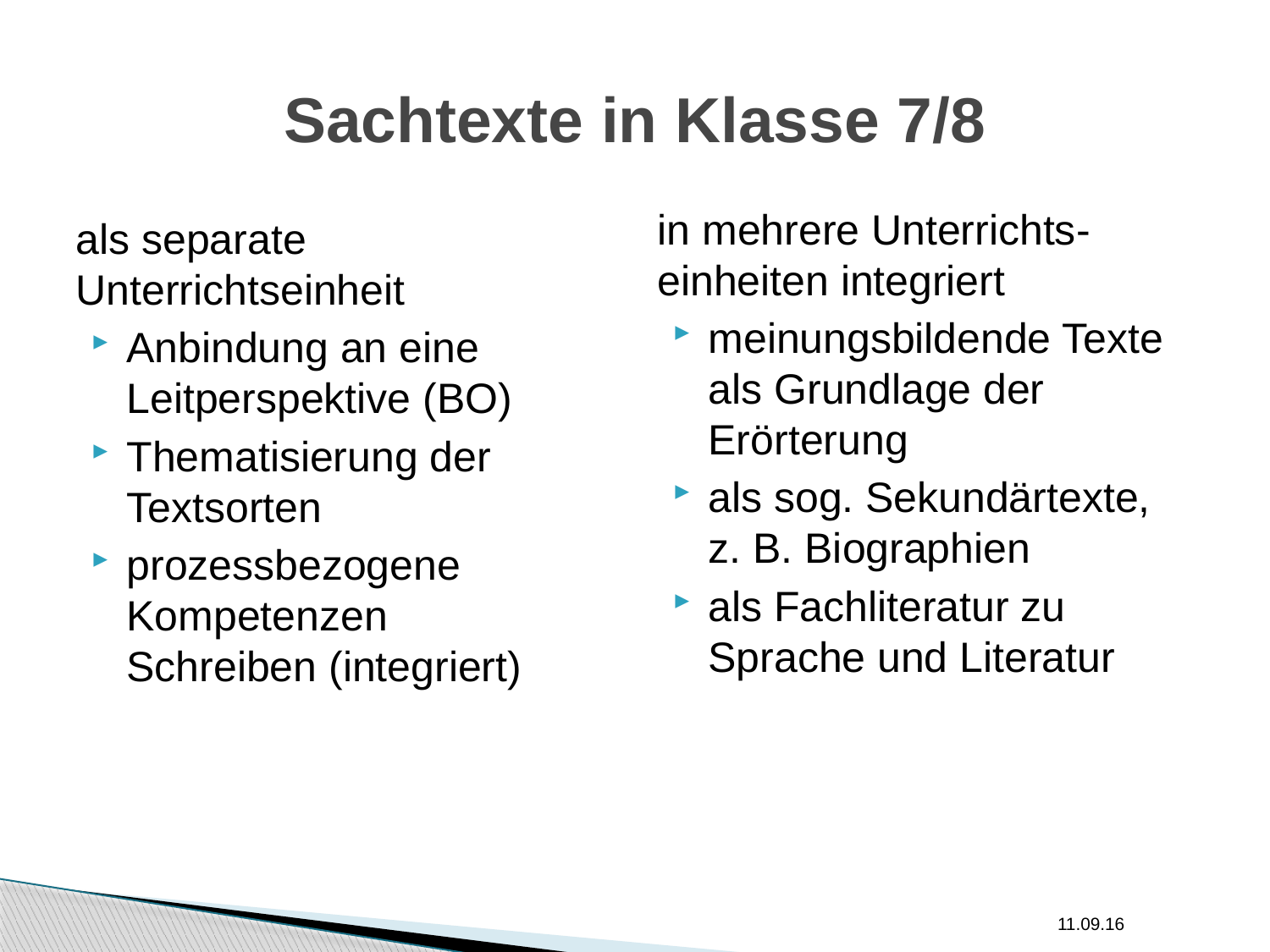

# Sachtexte in Klasse 7/8
in mehrere Unterrichts-einheiten integriert
meinungsbildende Texte als Grundlage der Erörterung
als sog. Sekundärtexte, z. B. Biographien
als Fachliteratur zu Sprache und Literatur
als separate Unterrichtseinheit
Anbindung an eine Leitperspektive (BO)
Thematisierung der Textsorten
prozessbezogene Kompetenzen Schreiben (integriert)

11.09.16